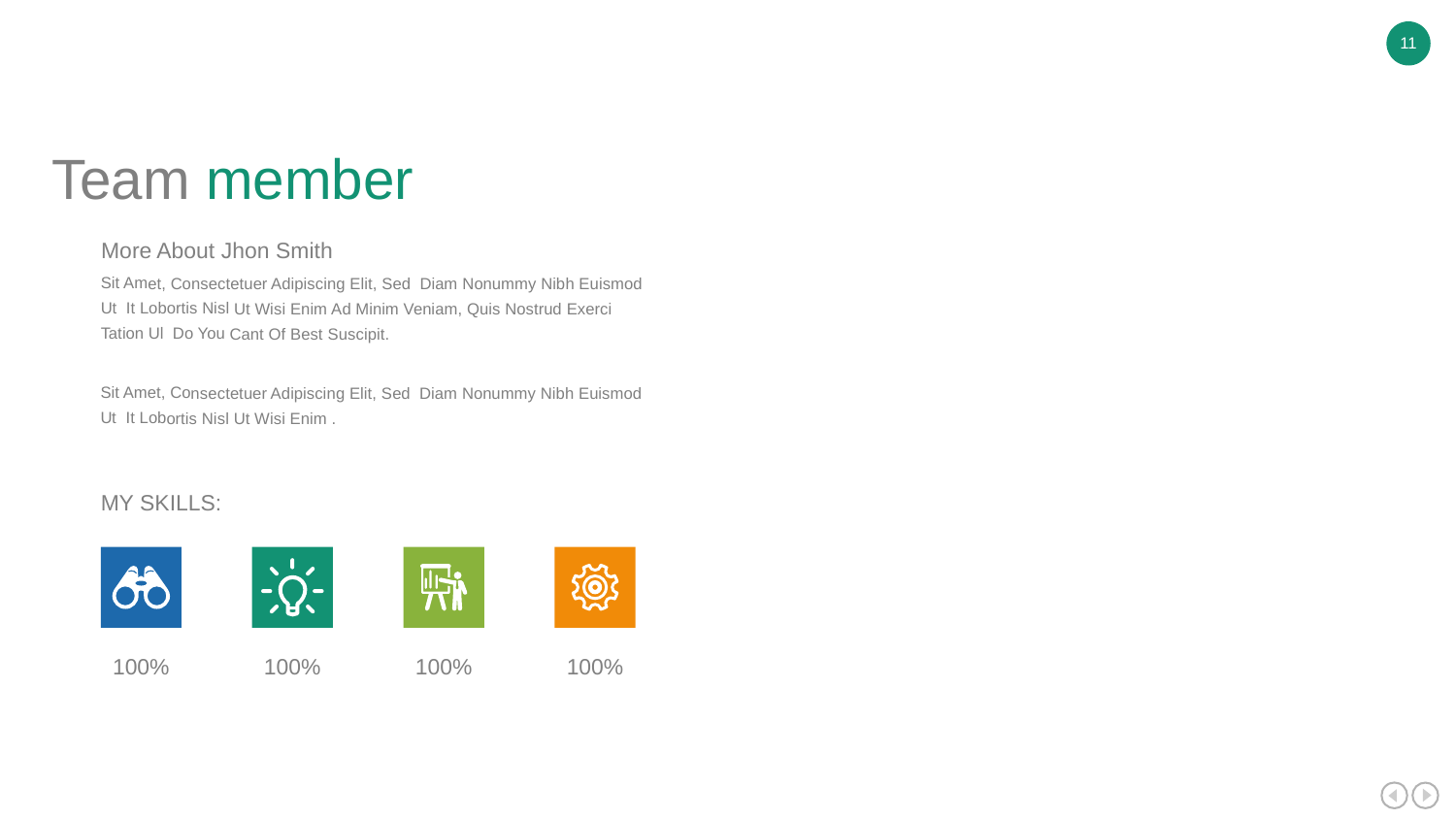

Team member
More About Jhon Smith
Sit Amet, Consectetuer Adipiscing Elit, Sed  Diam Nonummy Nibh Euismod Ut  It Lobortis Nisl Ut Wisi Enim Ad Minim Veniam, Quis Nostrud Exerci Tation Ul  Do You Cant Of Best Suscipit.

Sit Amet, Consectetuer Adipiscing Elit, Sed  Diam Nonummy Nibh Euismod Ut  It Lobortis Nisl Ut Wisi Enim .

MY SKILLS:

100%

100%

100%

100%